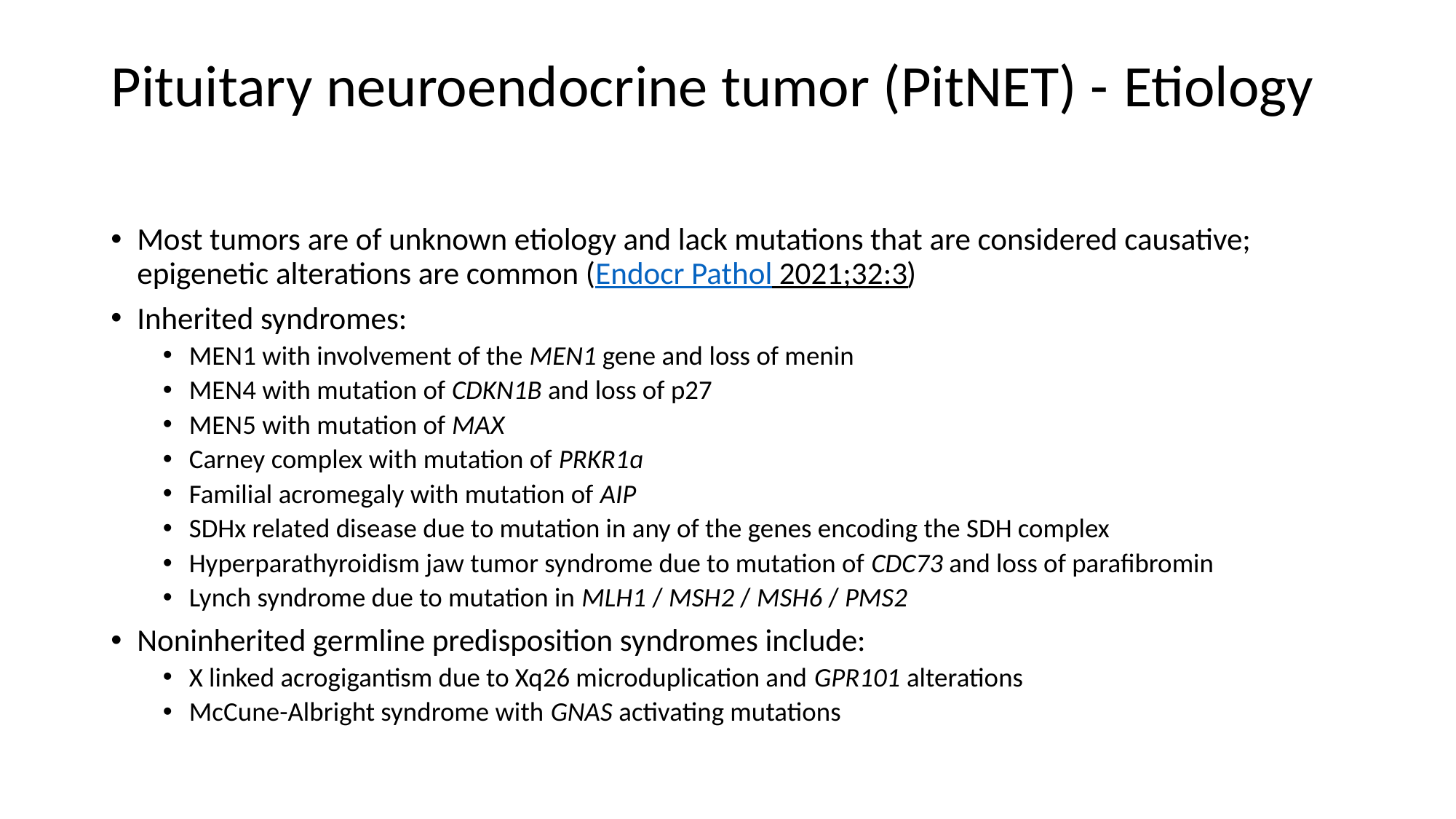

# Pituitary neuroendocrine tumor (PitNET) - Etiology
Most tumors are of unknown etiology and lack mutations that are considered causative; epigenetic alterations are common (Endocr Pathol 2021;32:3)
Inherited syndromes:
MEN1 with involvement of the MEN1 gene and loss of menin
MEN4 with mutation of CDKN1B and loss of p27
MEN5 with mutation of MAX
Carney complex with mutation of PRKR1ɑ
Familial acromegaly with mutation of AIP
SDHx related disease due to mutation in any of the genes encoding the SDH complex
Hyperparathyroidism jaw tumor syndrome due to mutation of CDC73 and loss of parafibromin
Lynch syndrome due to mutation in MLH1 / MSH2 / MSH6 / PMS2
Noninherited germline predisposition syndromes include:
X linked acrogigantism due to Xq26 microduplication and GPR101 alterations
McCune-Albright syndrome with GNAS activating mutations